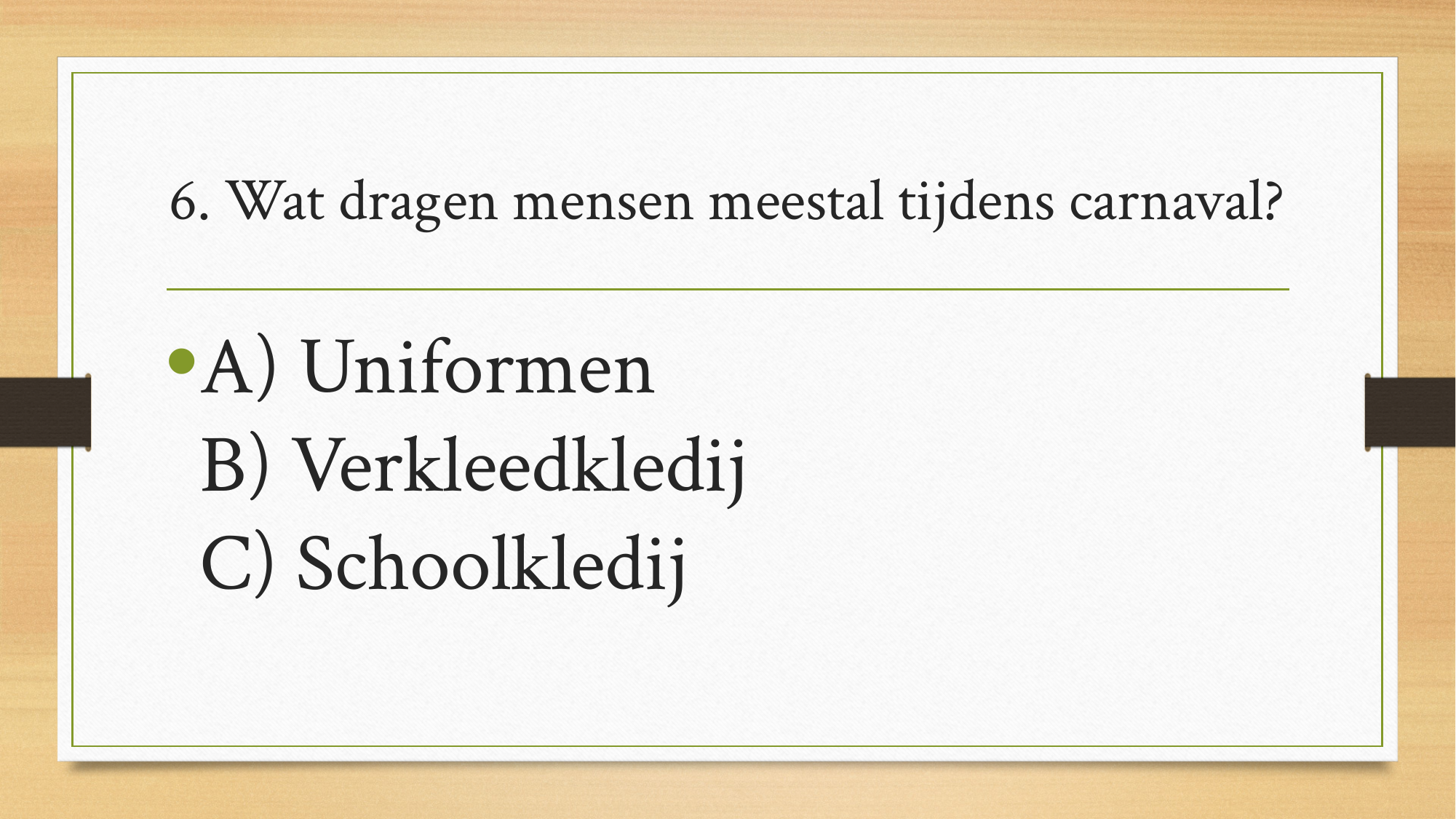

# 6. Wat dragen mensen meestal tijdens carnaval?
A) Uniformen
B) Verkleedkledij
C) Schoolkledij